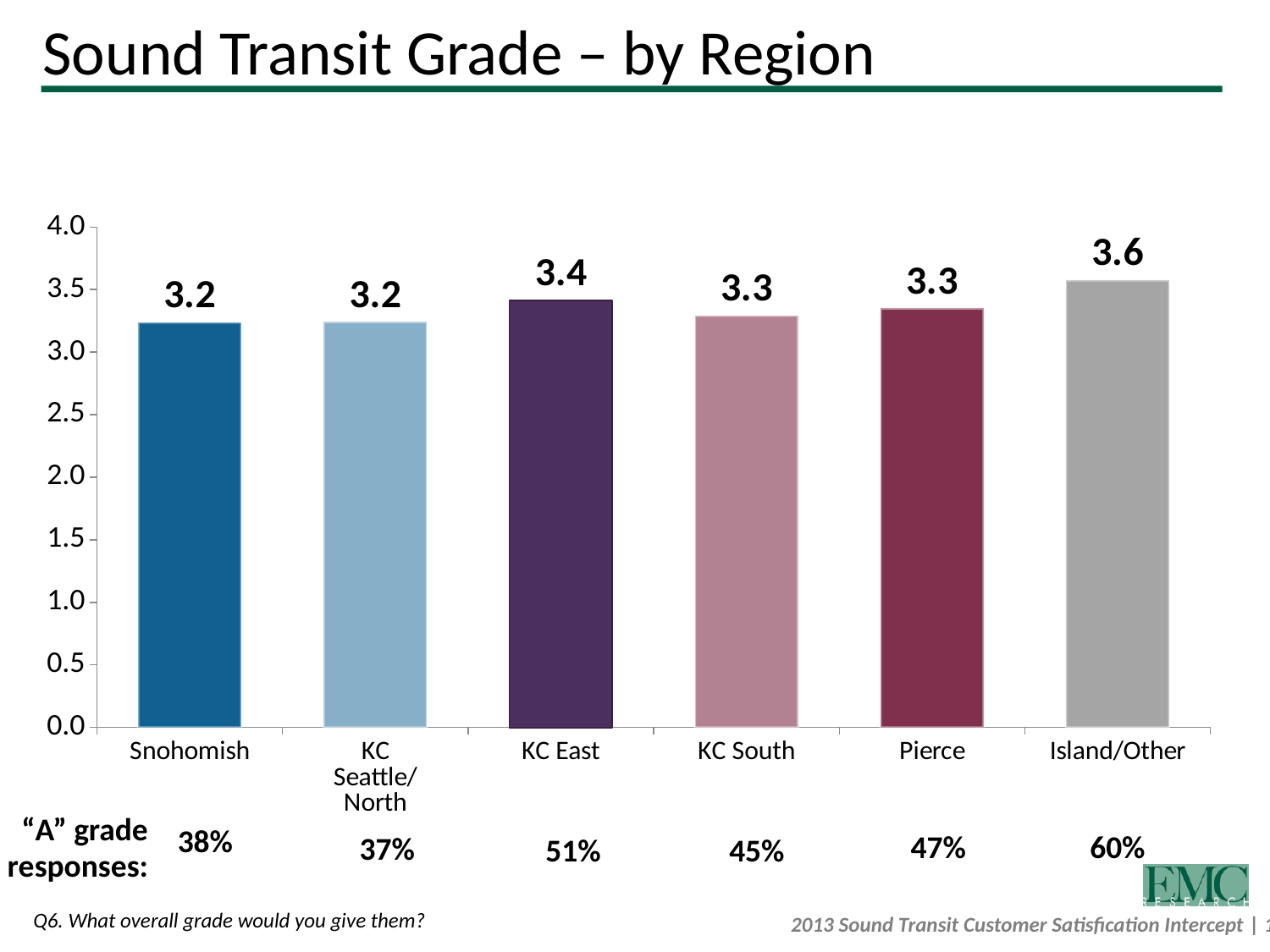

# Sound Transit Grade – by Region

### Chart

| Category |  |
|---|---|
| Snohomish | 3.2361837957015824 |
| KC Seattle/North | 3.2411523929705335 |
| KC East | 3.4150627702685323 |
| KC South | 3.2917875838545974 |
| Pierce | 3.3493089193963317 |
| Island/Other | 3.5745454829039836 |
“A” grade responses:
38%
47%
60%
37%
45%
51%
Q6. What overall grade would you give them?